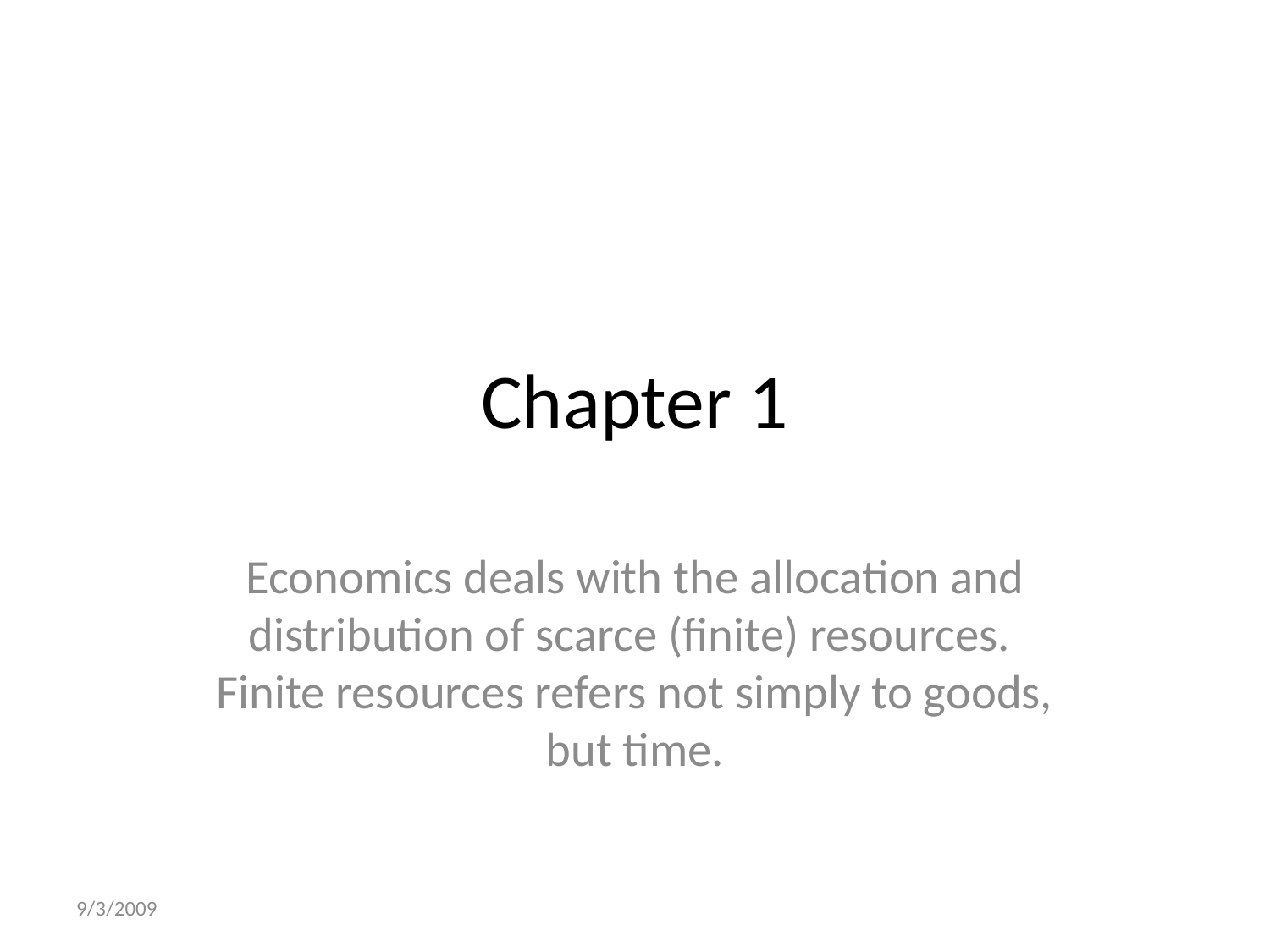

Chapter 1
Economics deals with the allocation and distribution of scarce (finite) resources.  Finite resources refers not simply to goods, but time.

9/3/2009